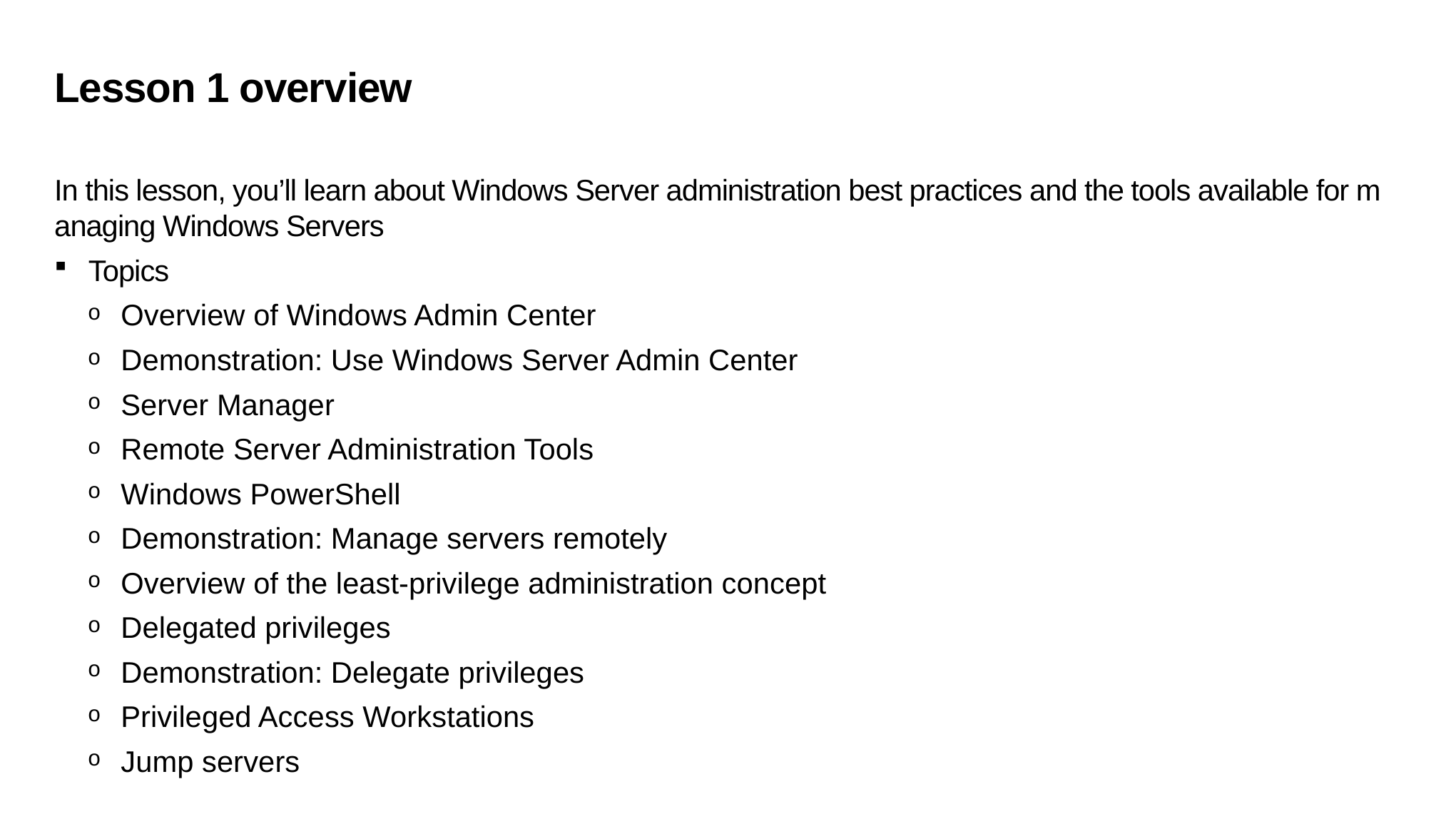

# Lesson 1 overview
In this lesson, you’ll learn about Windows Server administration best practices and the tools available for managing Windows Servers
Topics
Overview of Windows Admin Center
Demonstration: Use Windows Server Admin Center
Server Manager
Remote Server Administration Tools
Windows PowerShell
Demonstration: Manage servers remotely
Overview of the least-privilege administration concept
Delegated privileges
Demonstration: Delegate privileges
Privileged Access Workstations
Jump servers